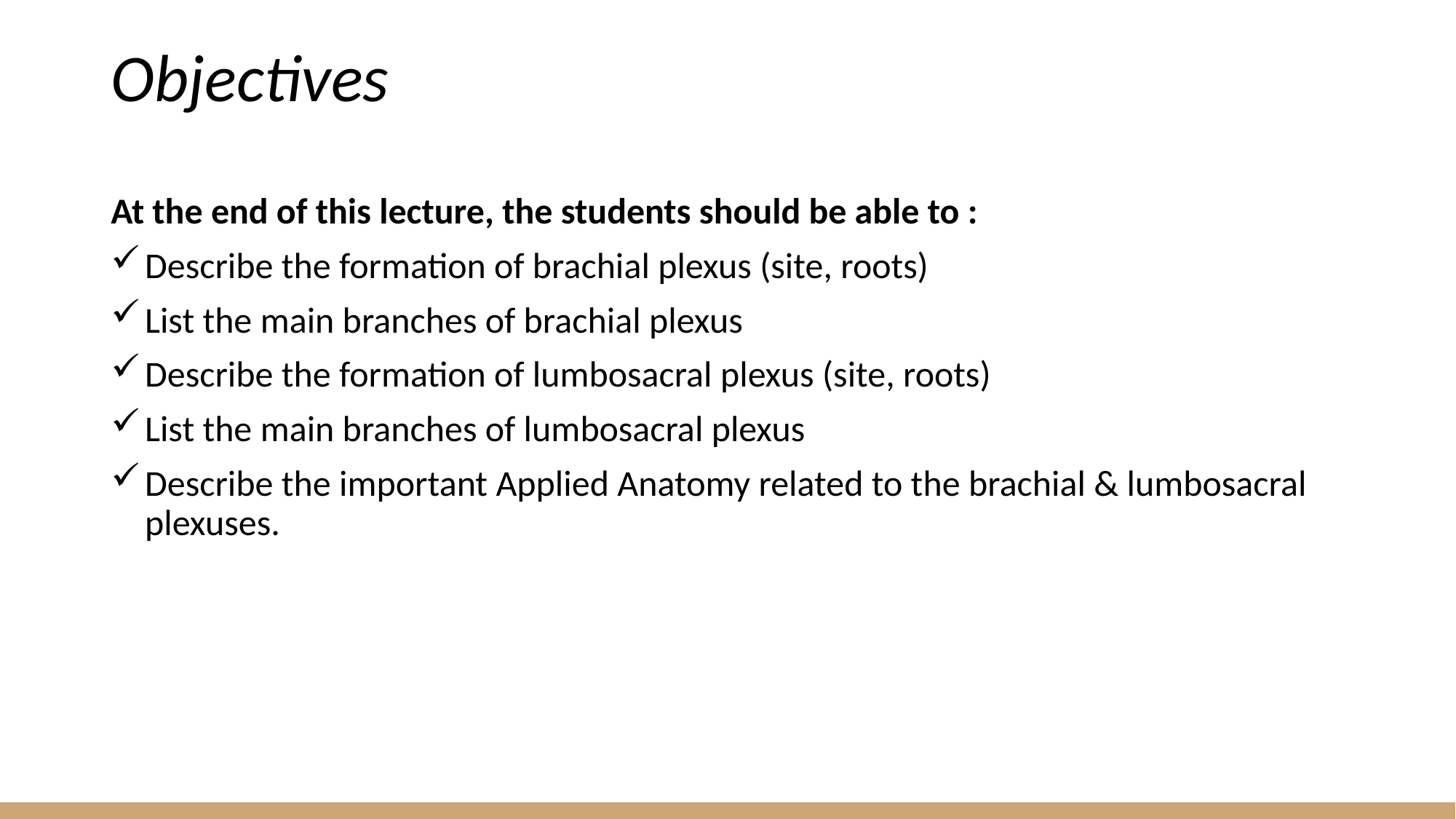

# Objectives
At the end of this lecture, the students should be able to :
Describe the formation of brachial plexus (site, roots)
List the main branches of brachial plexus
Describe the formation of lumbosacral plexus (site, roots)
List the main branches of lumbosacral plexus
Describe the important Applied Anatomy related to the brachial & lumbosacral plexuses.